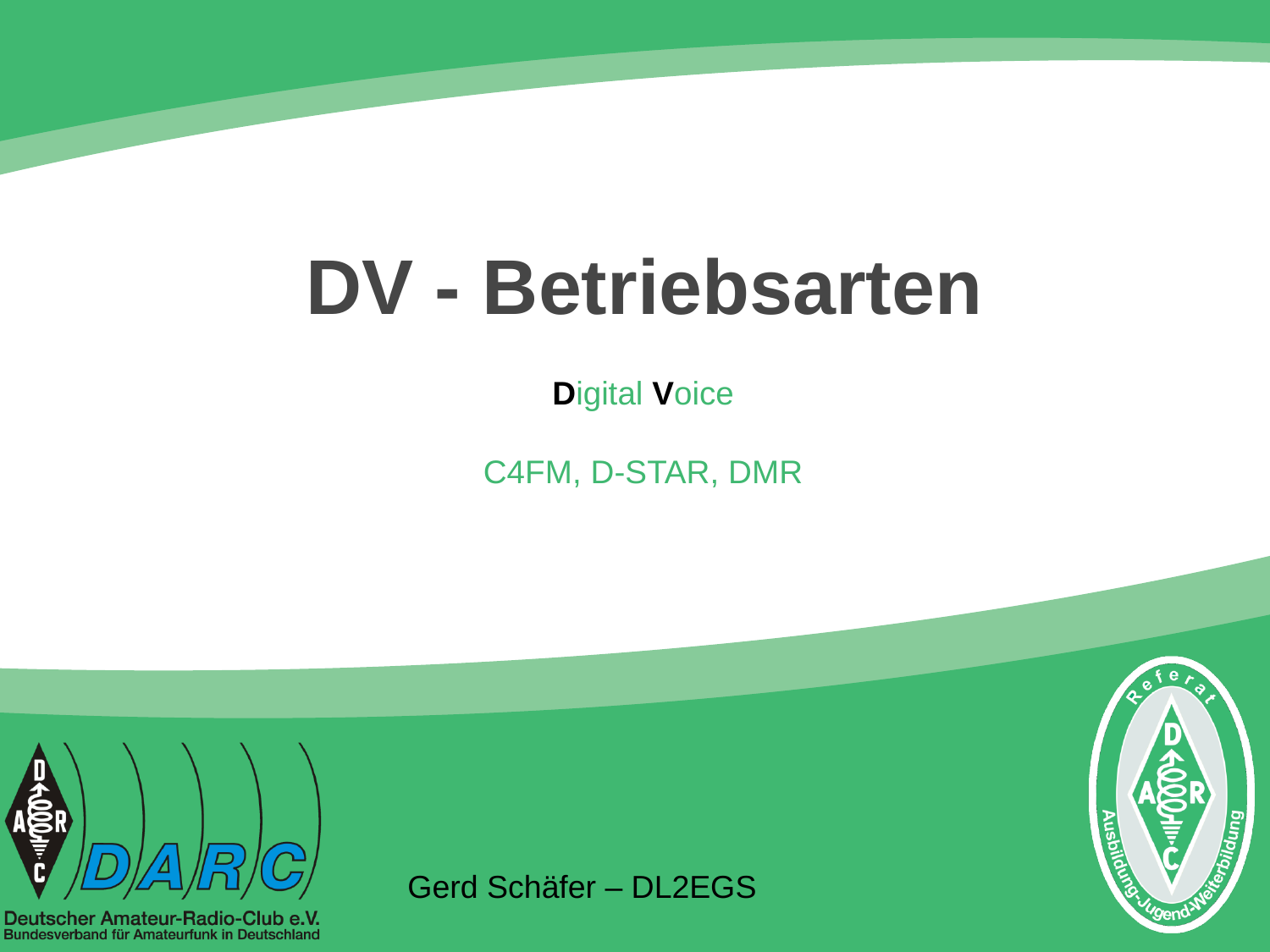

# DV - Betriebsarten
Digital Voice
C4FM, D-STAR, DMR
Gerd Schäfer – DL2EGS